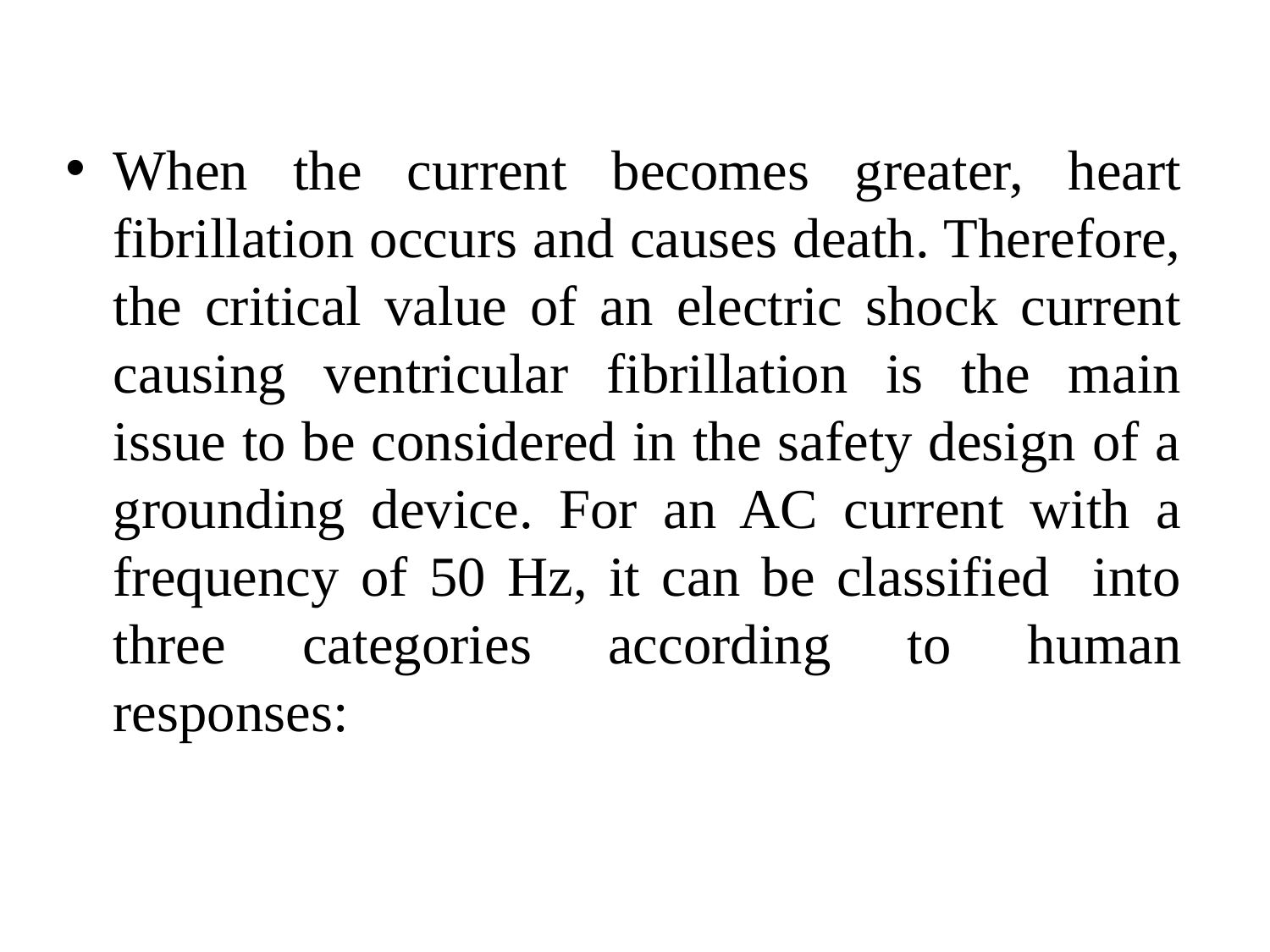

When the current becomes greater, heart fibrillation occurs and causes death. Therefore, the critical value of an electric shock current causing ventricular fibrillation is the main issue to be considered in the safety design of a grounding device. For an AC current with a frequency of 50 Hz, it can be classified  into three categories according to human responses: